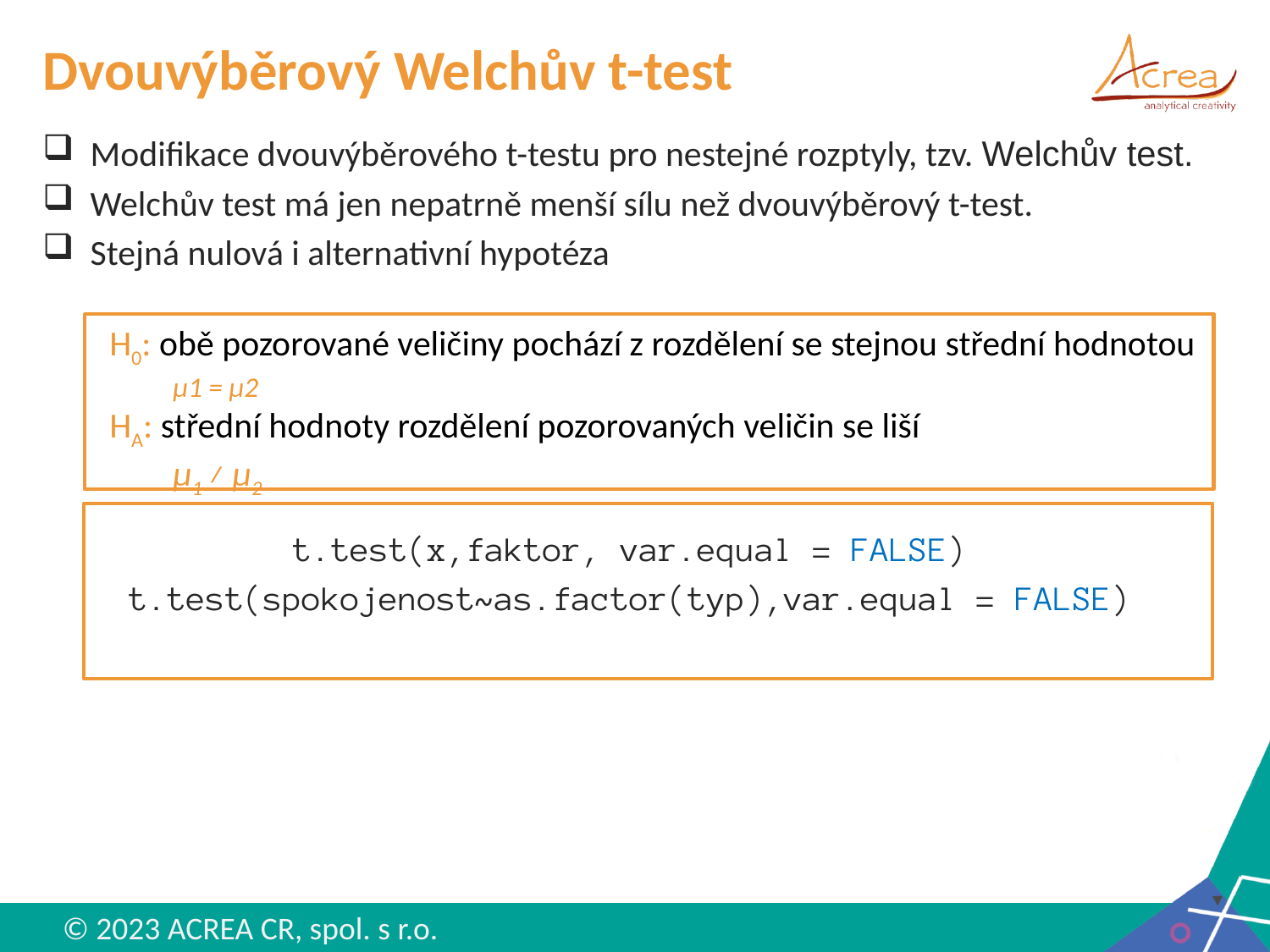

# Dvouvýběrový Welchův t-test
Modifikace dvouvýběrového t-testu pro nestejné rozptyly, tzv. Welchův test.
Welchův test má jen nepatrně menší sílu než dvouvýběrový t-test.
Stejná nulová i alternativní hypotéza

t.test(x,faktor, var.equal = FALSE)
t.test(spokojenost~as.factor(typ),var.equal = FALSE)

H0: obě pozorované veličiny pochází z rozdělení se stejnou střední hodnotou
μ1 = μ2
HA: střední hodnoty rozdělení pozorovaných veličin se liší
μ1 ≠ μ2